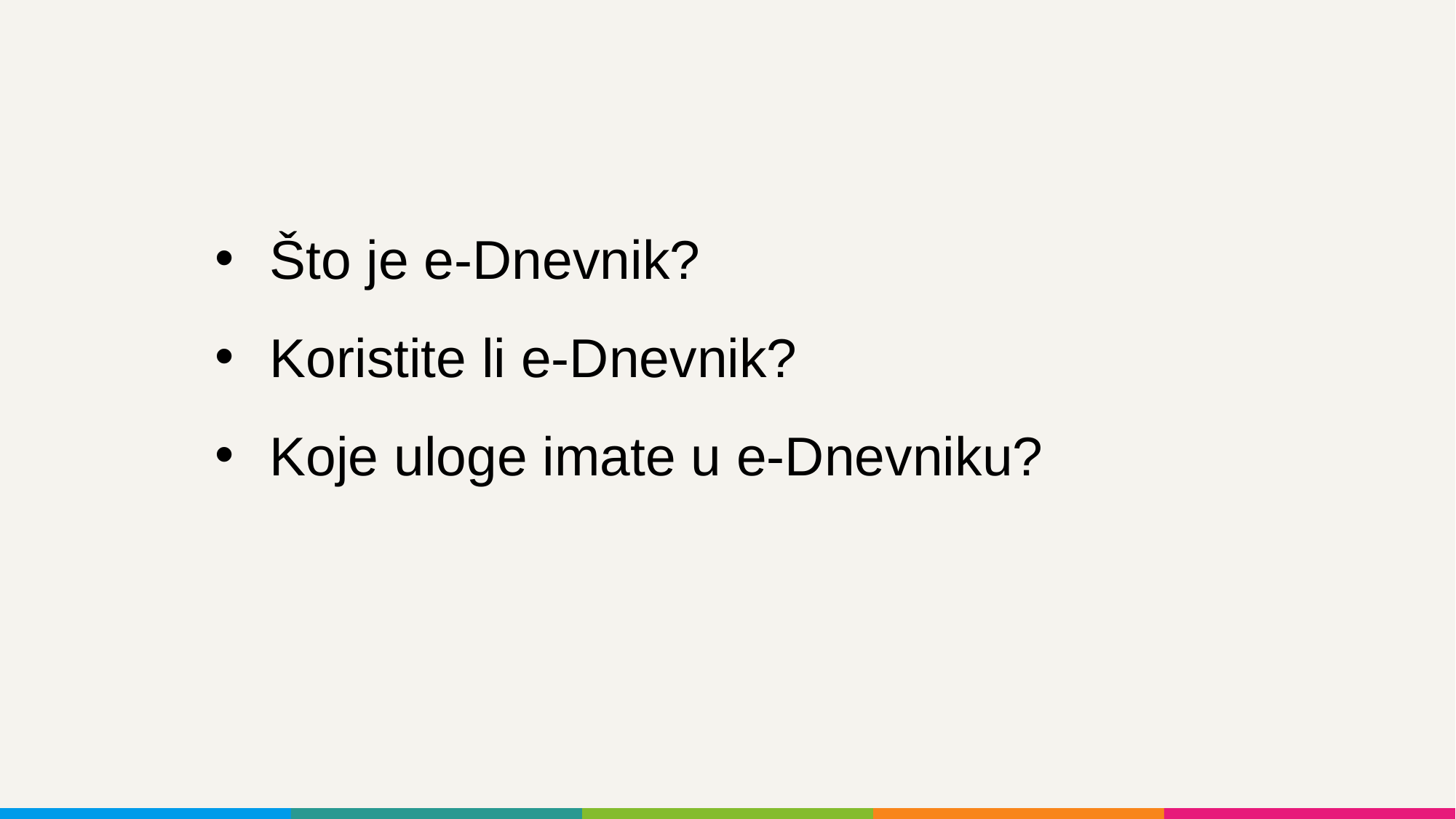

Što je e-Dnevnik?
Koristite li e-Dnevnik?
Koje uloge imate u e-Dnevniku?